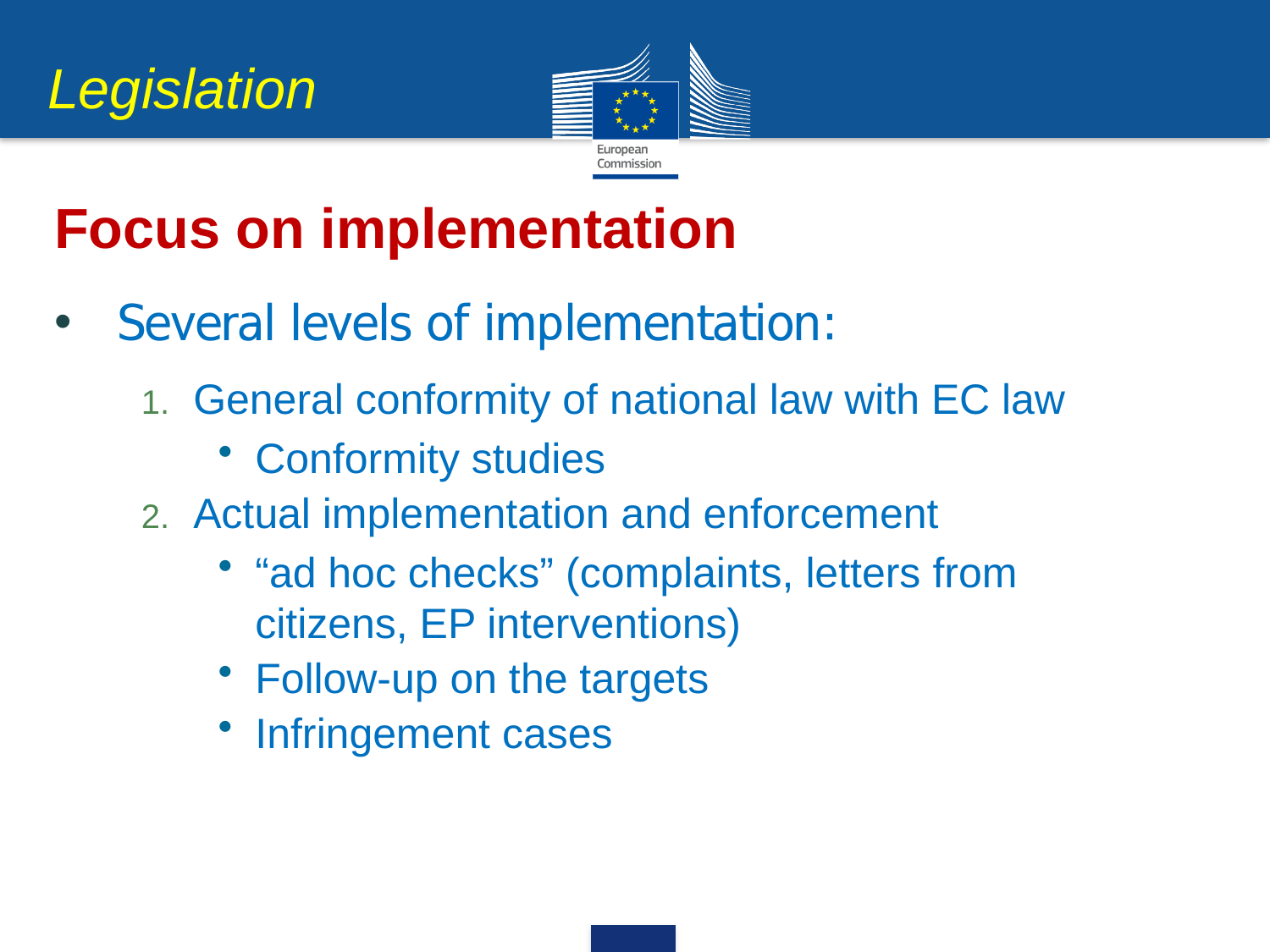

Legislation
Focus on implementation
Several levels of implementation:
General conformity of national law with EC law
Conformity studies
Actual implementation and enforcement
“ad hoc checks” (complaints, letters from citizens, EP interventions)
Follow-up on the targets
Infringement cases